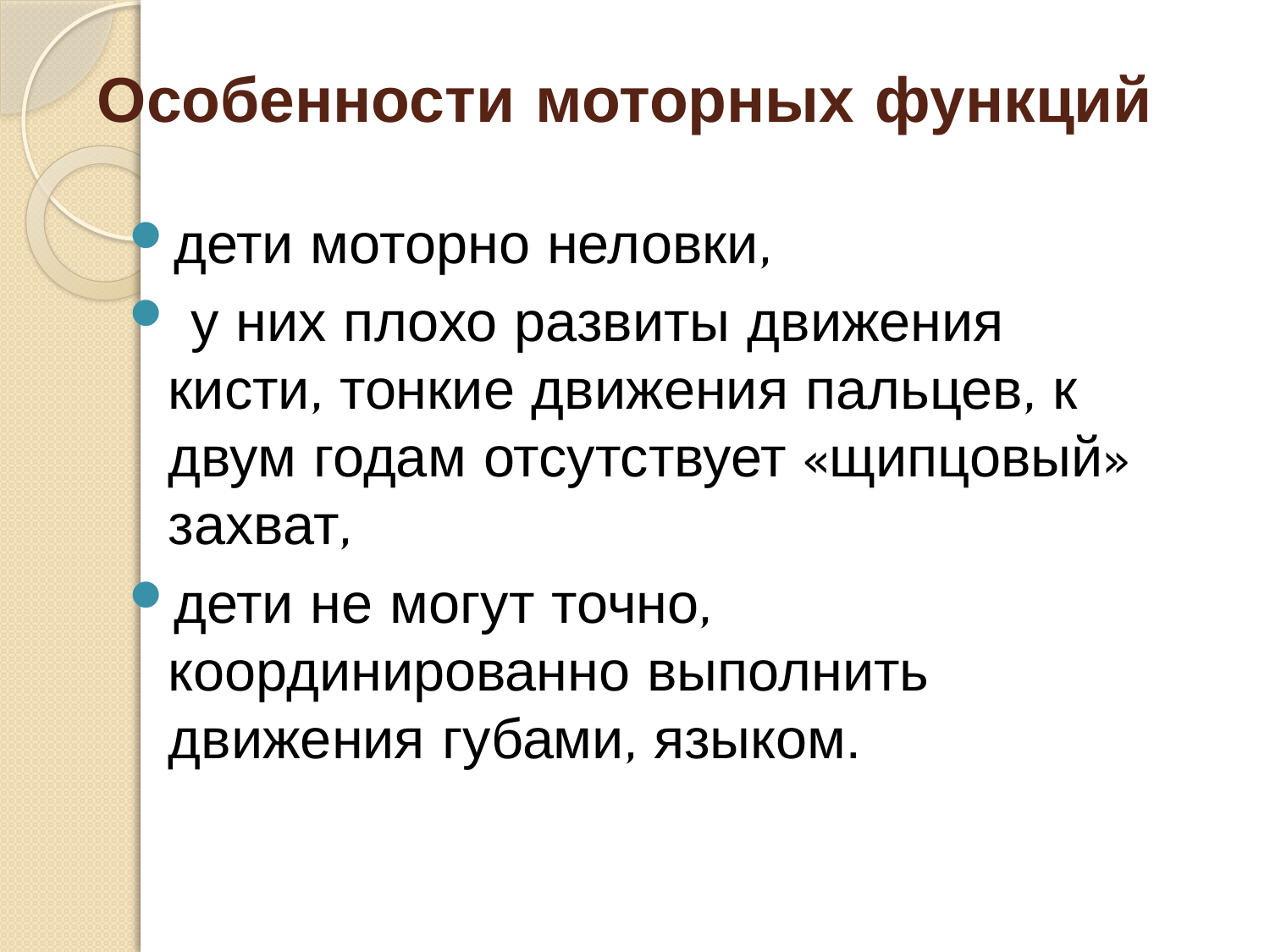

# Особенности моторных функций
дети моторно неловки,
 у них плохо развиты движения кисти, тонкие движения пальцев, к двум годам отсутствует «щипцовый» захват,
дети не могут точно, координированно выполнить движения губами, языком.